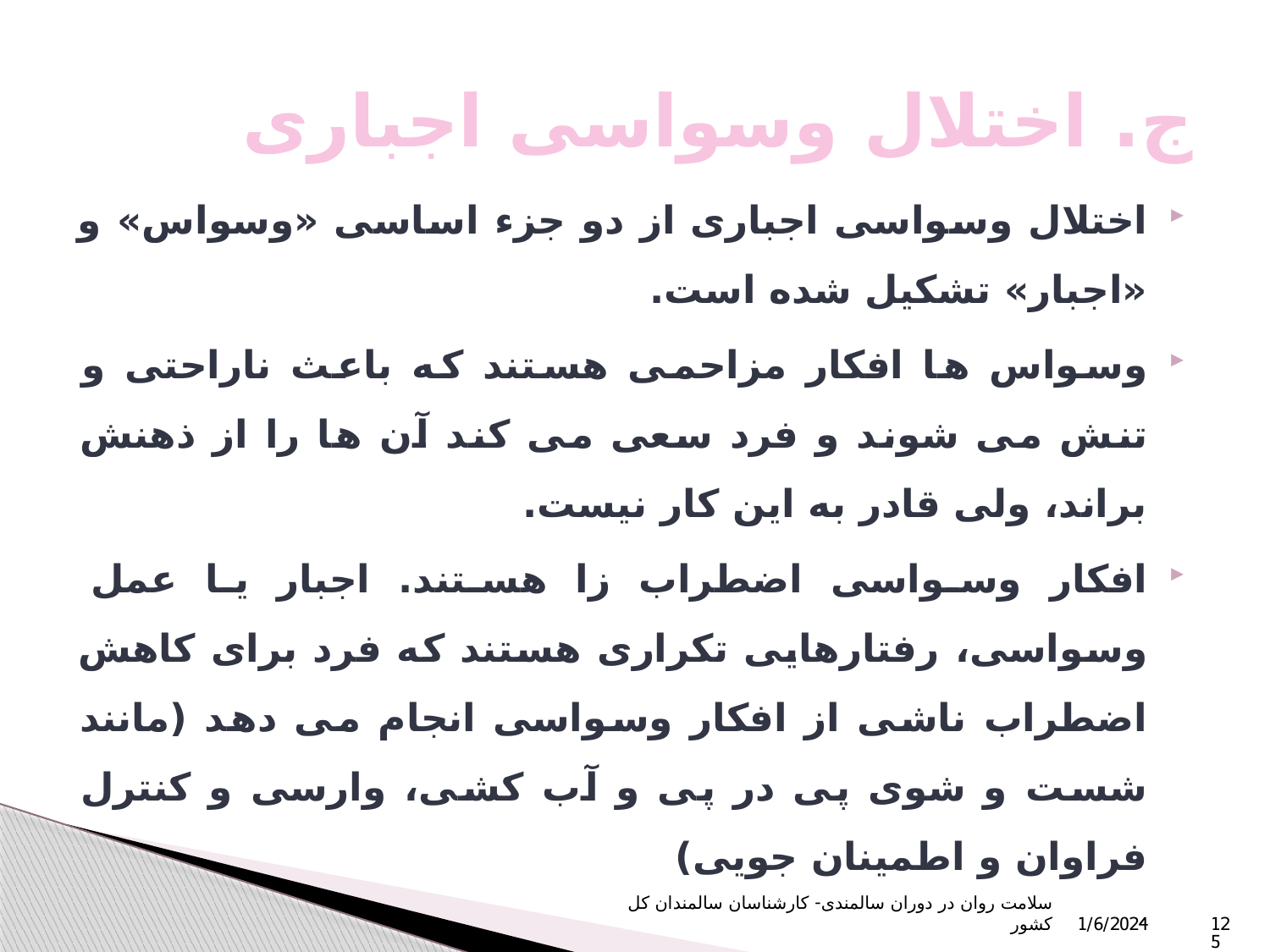

# ج. اختلال وسواسی اجباری
اختلال وسواسی اجباری از دو جزء اساسی «وسواس» و «اجبار» تشکیل شده است.
وسواس ها افکار مزاحمی هستند که باعث ناراحتی و تنش می شوند و فرد سعی می کند آن ها را از ذهنش براند، ولی قادر به این کار نیست.
افکار وسواسی اضطراب زا هستند. اجبار یا عمل وسواسی، رفتارهایی تکراری هستند که فرد برای کاهش اضطراب ناشی از افکار وسواسی انجام می دهد (مانند شست و شوی پی در پی و آب کشی، وارسی و کنترل فراوان و اطمینان جویی)
سلامت روان در دوران سالمندی- کارشناسان سالمندان کل کشور
1/6/2024
125